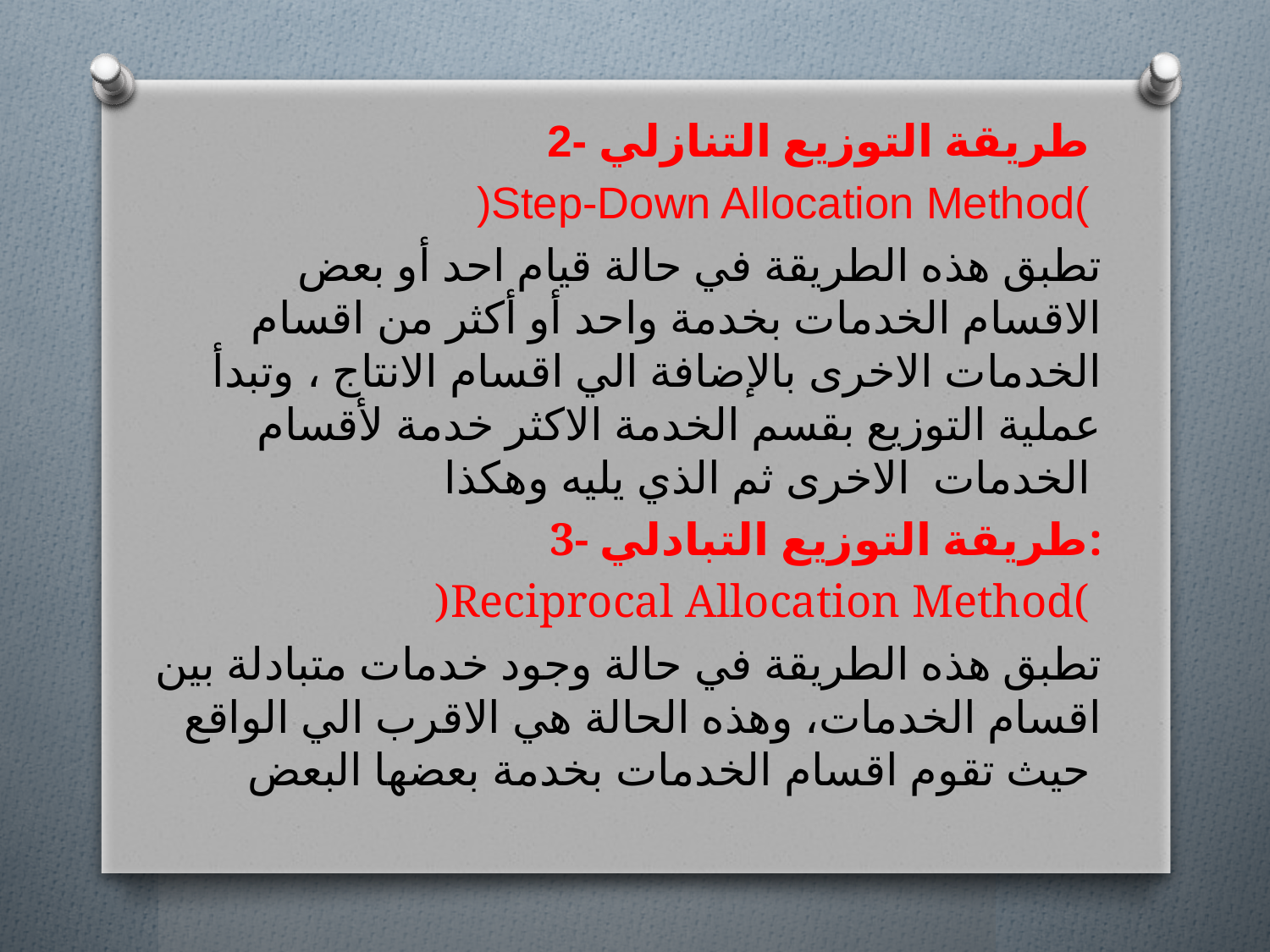

2- طريقة التوزيع التنازلي
)Step-Down Allocation Method(
تطبق هذه الطريقة في حالة قيام احد أو بعض الاقسام الخدمات بخدمة واحد أو أكثر من اقسام الخدمات الاخرى بالإضافة الي اقسام الانتاج ، وتبدأ عملية التوزيع بقسم الخدمة الاكثر خدمة لأقسام الخدمات  الاخرى ثم الذي يليه وهكذا
3- طريقة التوزيع التبادلي:
)Reciprocal Allocation Method(
تطبق هذه الطريقة في حالة وجود خدمات متبادلة بين اقسام الخدمات، وهذه الحالة هي الاقرب الي الواقع حيث تقوم اقسام الخدمات بخدمة بعضها البعض